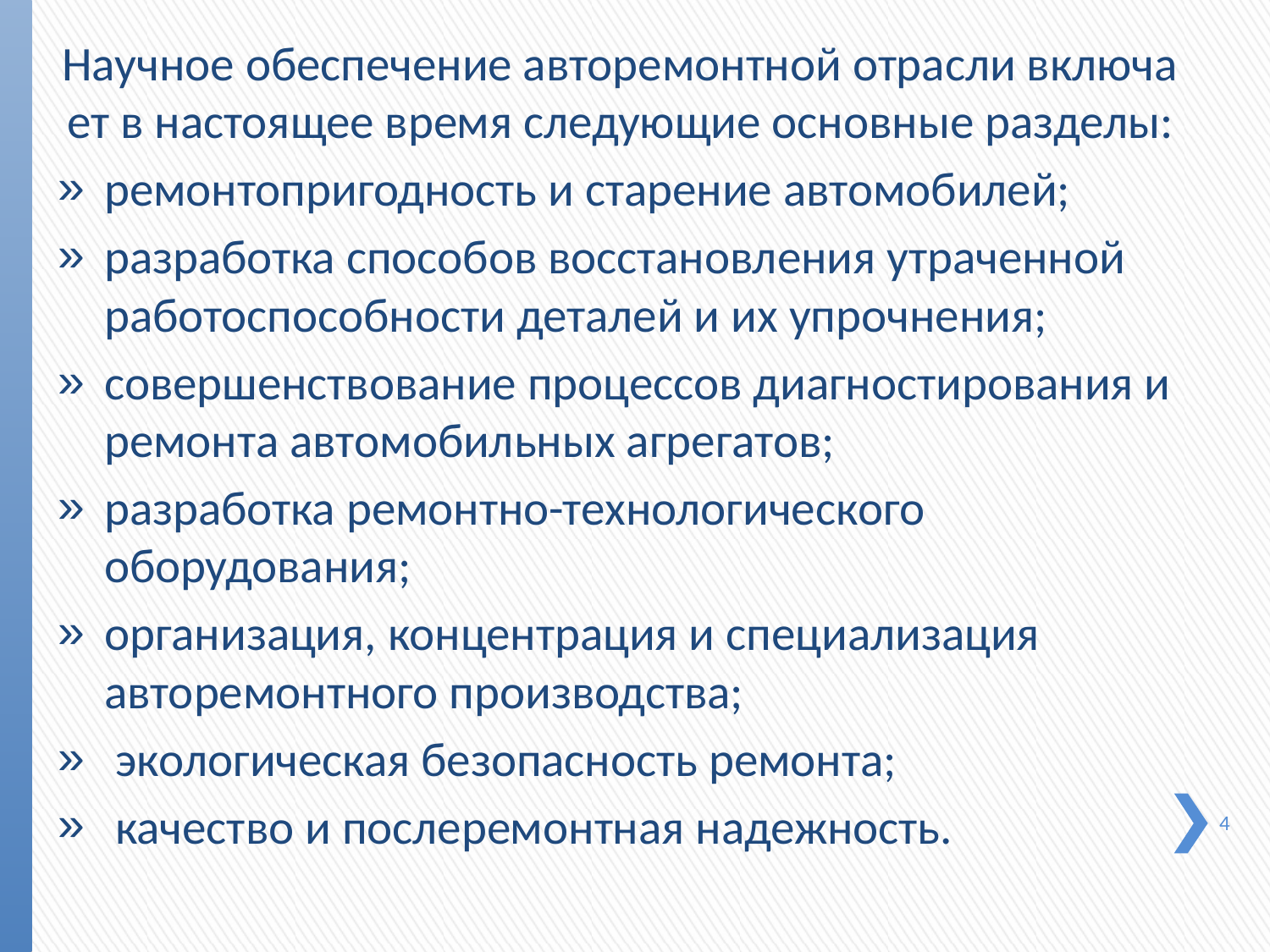

Научное обеспечение авторемонтной отрасли включа­ет в настоящее время следующие основные разделы:
ремонтопригодность и старение автомобилей;
разработка способов восстановления утраченной работо­способности деталей и их упрочнения;
совершенствование процессов диагностирования и ре­монта автомобильных агрегатов;
разработка ремонтно-технологического оборудования;
организация, концентрация и специализация авторемонт­ного производства;
 экологическая безопасность ремонта;
 качество и послеремонтная надежность.

4